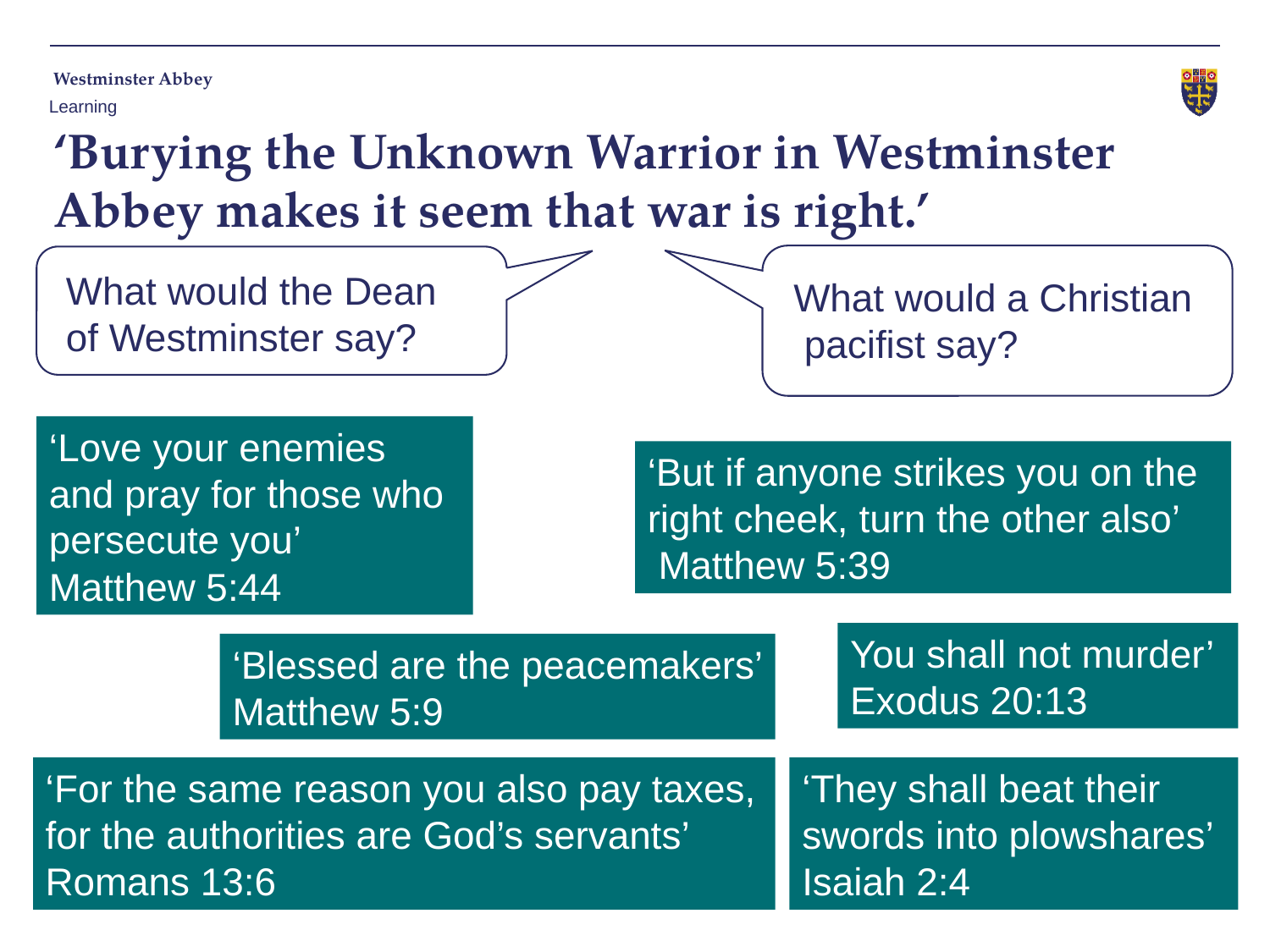

Learning
‘Burying the Unknown Warrior in Westminster Abbey makes it seem that war is right.’

What would the Dean of Westminster say?
What would a Christian  pacifist say?
‘Love your enemies and pray for those who persecute you’
Matthew 5:44
‘But if anyone strikes you on the right cheek, turn the other also’
 Matthew 5:39
You shall not murder’ Exodus 20:13
‘Blessed are the peacemakers’
Matthew 5:9
‘For the same reason you also pay taxes, for the authorities are God’s servants’
Romans 13:6
‘They shall beat their swords into plowshares’ Isaiah 2:4